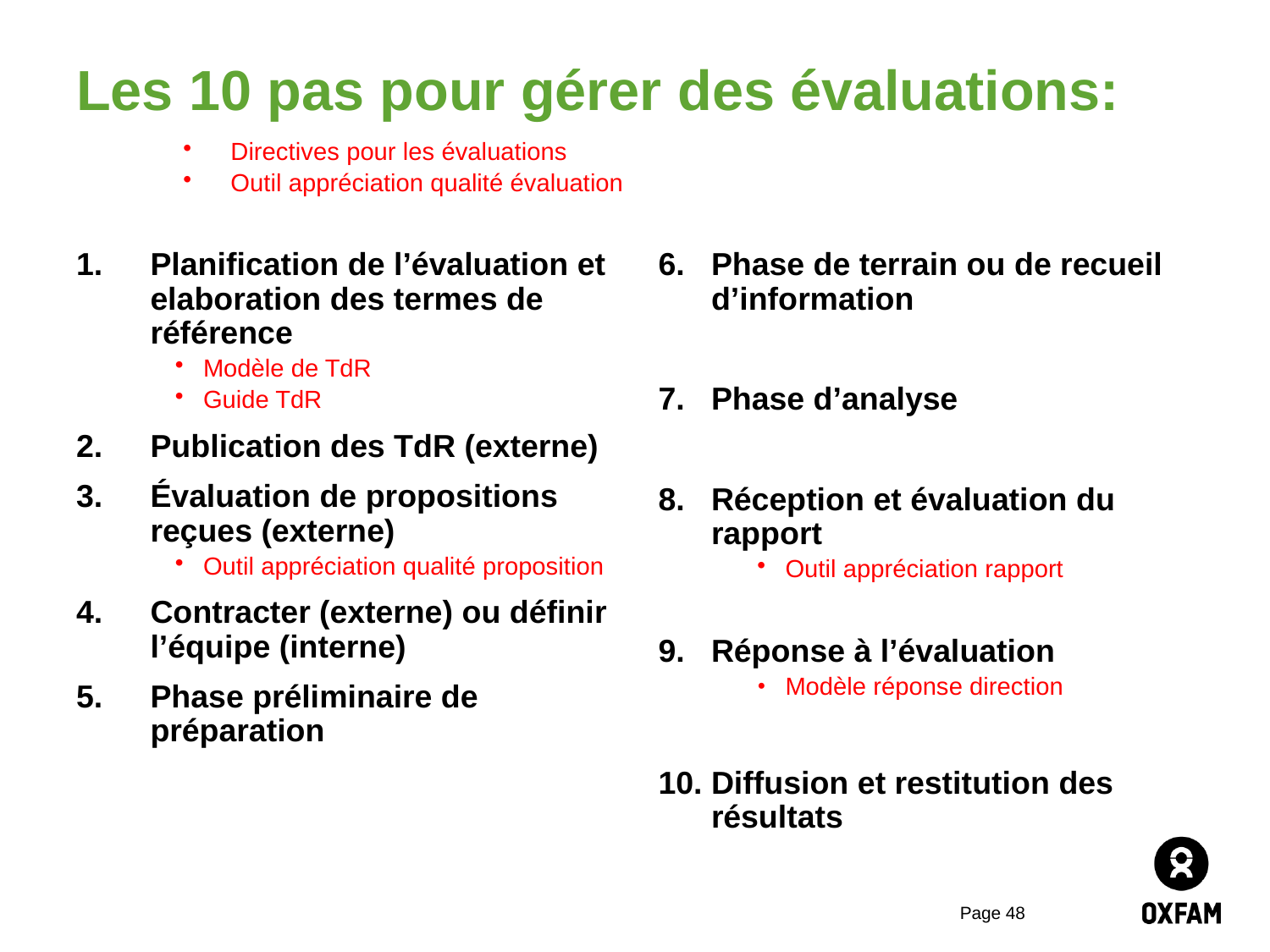

# Les 10 pas pour gérer des évaluations:
Directives pour les évaluations
Outil appréciation qualité évaluation
Planification de l’évaluation et elaboration des termes de référence
Modèle de TdR
Guide TdR
Publication des TdR (externe)
Évaluation de propositions reçues (externe)
Outil appréciation qualité proposition
Contracter (externe) ou définir l’équipe (interne)
Phase préliminaire de préparation
Phase de terrain ou de recueil d’information

Phase d’analyse

Réception et évaluation du rapport
Outil appréciation rapport

Réponse à l’évaluation
Modèle réponse direction

Diffusion et restitution des résultats